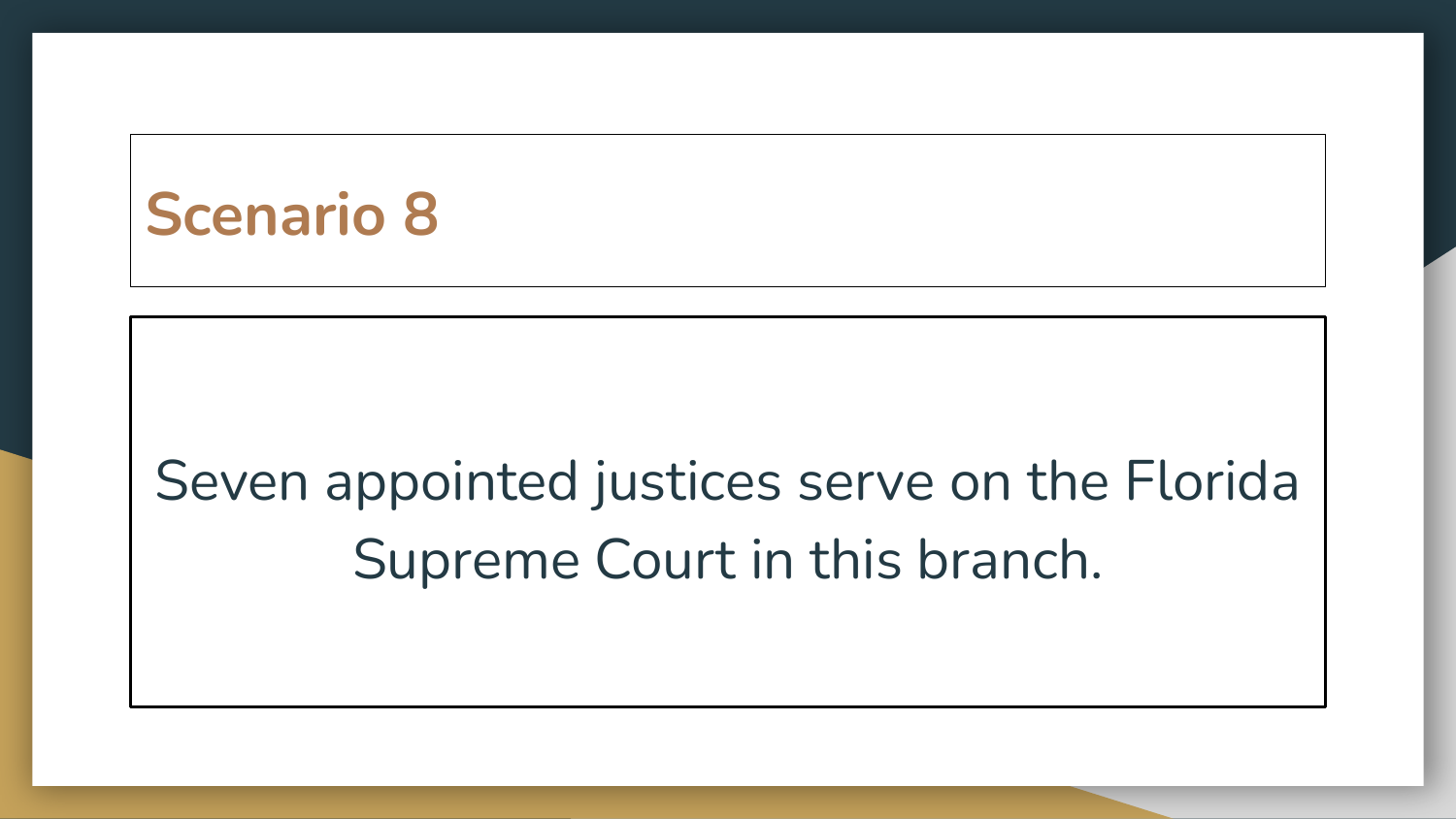

# Scenario 8
Seven appointed justices serve on the Florida Supreme Court in this branch.